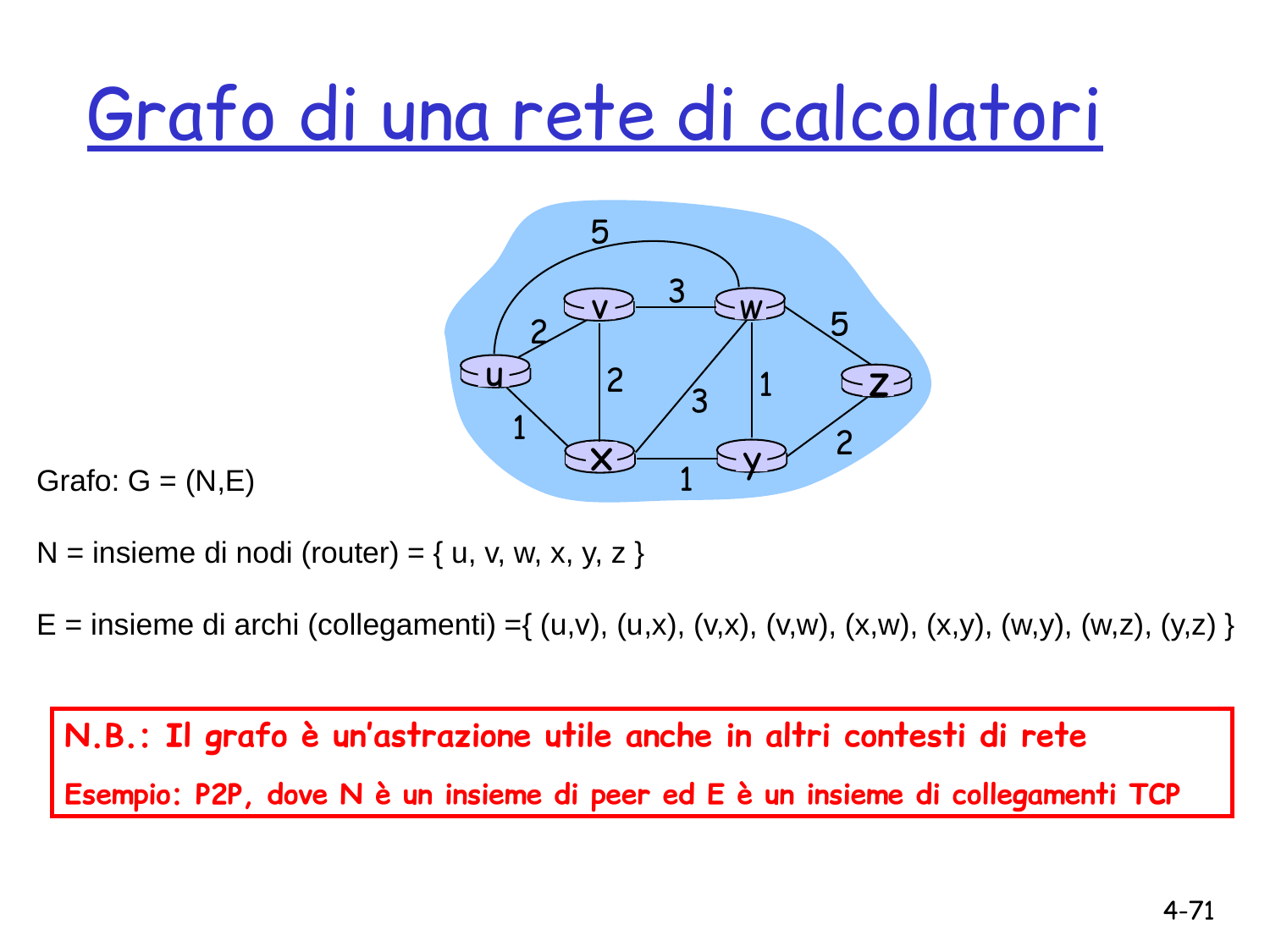

# Grafo di una rete di calcolatori

5

3
v

w

5

2

u

z

2

1

3

1
2
x

y

1

Grafo: G = (N,E)

N = insieme di nodi (router) = { u, v, w, x, y, z }

E = insieme di archi (collegamenti) ={ (u,v), (u,x), (v,x), (v,w), (x,w), (x,y), (w,y), (w,z), (y,z) }
N.B.: Il grafo è un’astrazione utile anche in altri contesti di rete

Esempio: P2P, dove N è un insieme di peer ed E è un insieme di collegamenti TCP
4-71